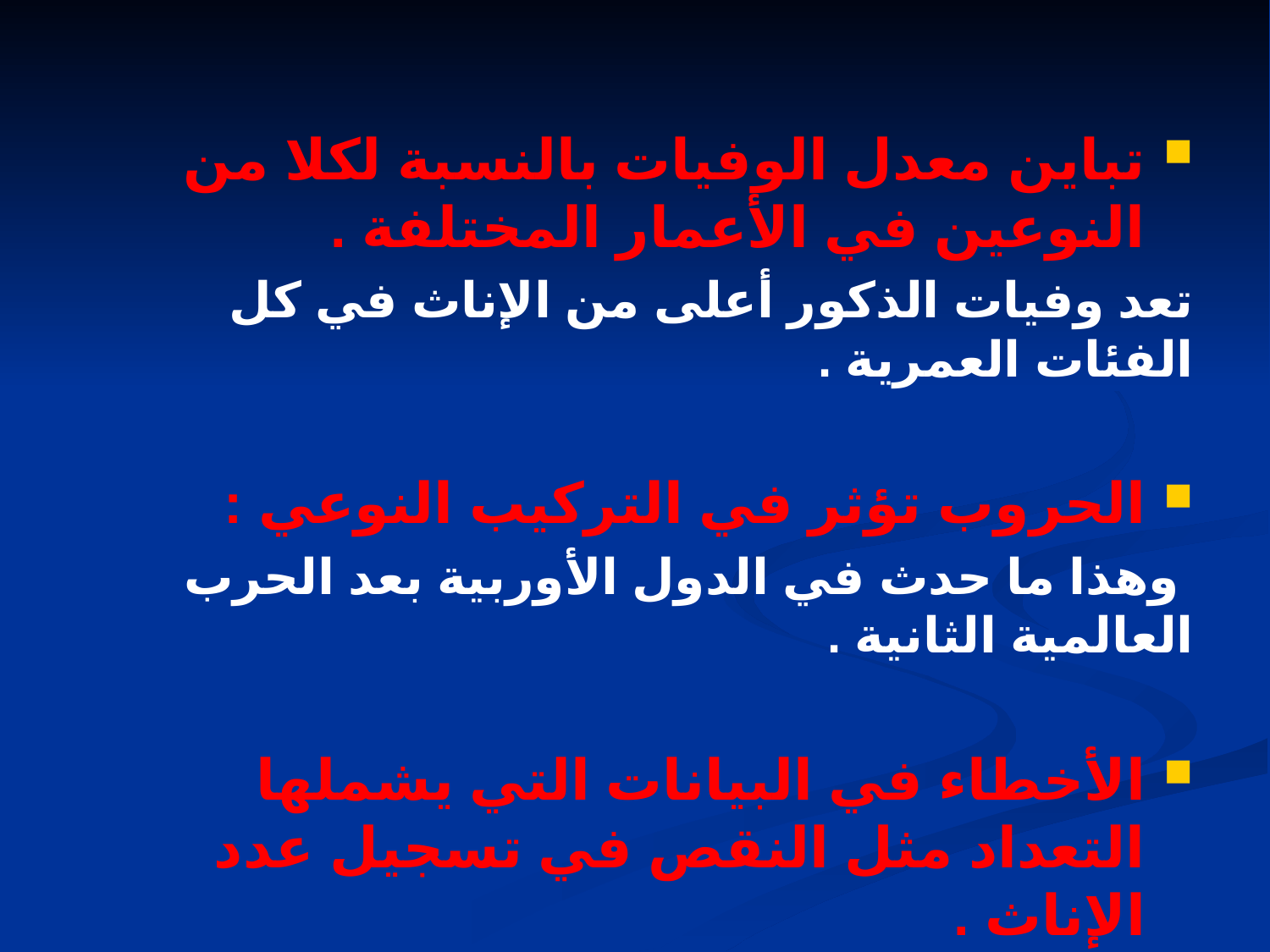

تباين معدل الوفيات بالنسبة لكلا من النوعين في الأعمار المختلفة .
تعد وفيات الذكور أعلى من الإناث في كل الفئات العمرية .

الحروب تؤثر في التركيب النوعي :
 وهذا ما حدث في الدول الأوربية بعد الحرب العالمية الثانية .

الأخطاء في البيانات التي يشملها التعداد مثل النقص في تسجيل عدد الإناث .
والخطأ عند تسجيل أعمار البنات ، والخطأ في أعداد المهاجرين وغيرها .